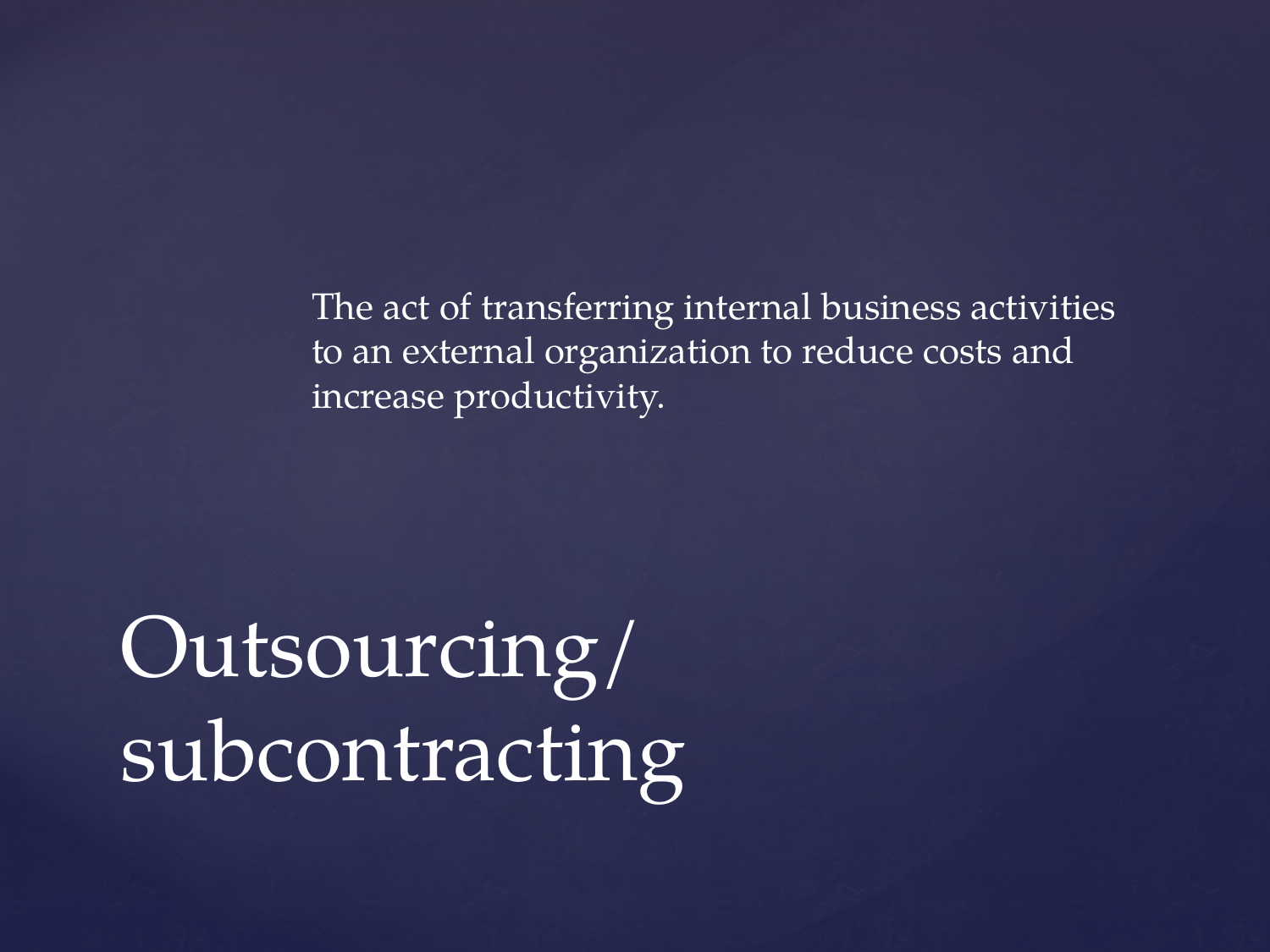

The act of transferring internal business activities to an external organization to reduce costs and increase productivity.
# Outsourcing/subcontracting